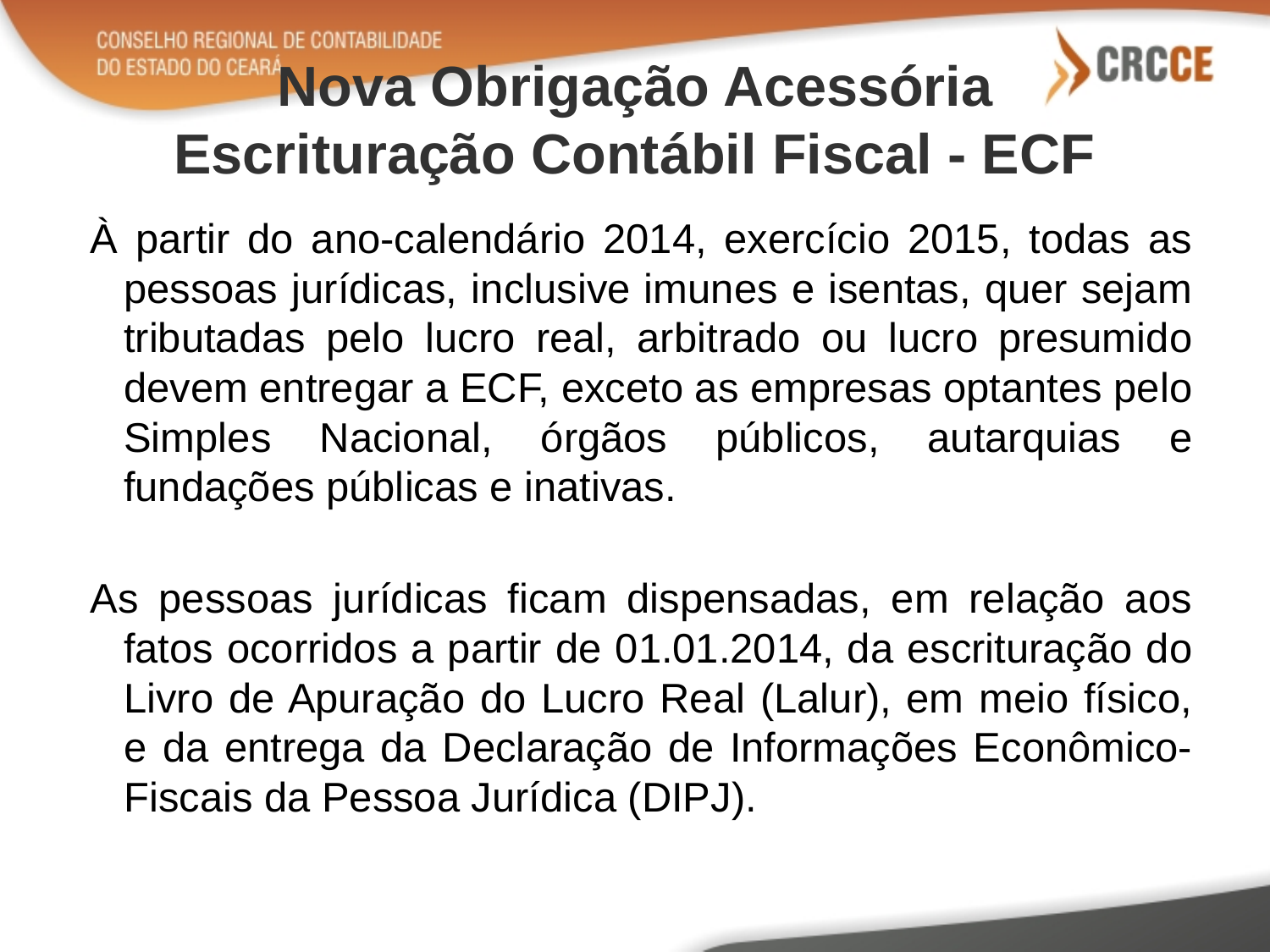

# Nova Obrigação Acessória Escrituração Contábil Fiscal - ECF
À partir do ano-calendário 2014, exercício 2015, todas as pessoas jurídicas, inclusive imunes e isentas, quer sejam tributadas pelo lucro real, arbitrado ou lucro presumido devem entregar a ECF, exceto as empresas optantes pelo Simples Nacional, órgãos públicos, autarquias e fundações públicas e inativas.

As pessoas jurídicas ficam dispensadas, em relação aos fatos ocorridos a partir de 01.01.2014, da escrituração do Livro de Apuração do Lucro Real (Lalur), em meio físico, e da entrega da Declaração de Informações Econômico-Fiscais da Pessoa Jurídica (DIPJ).